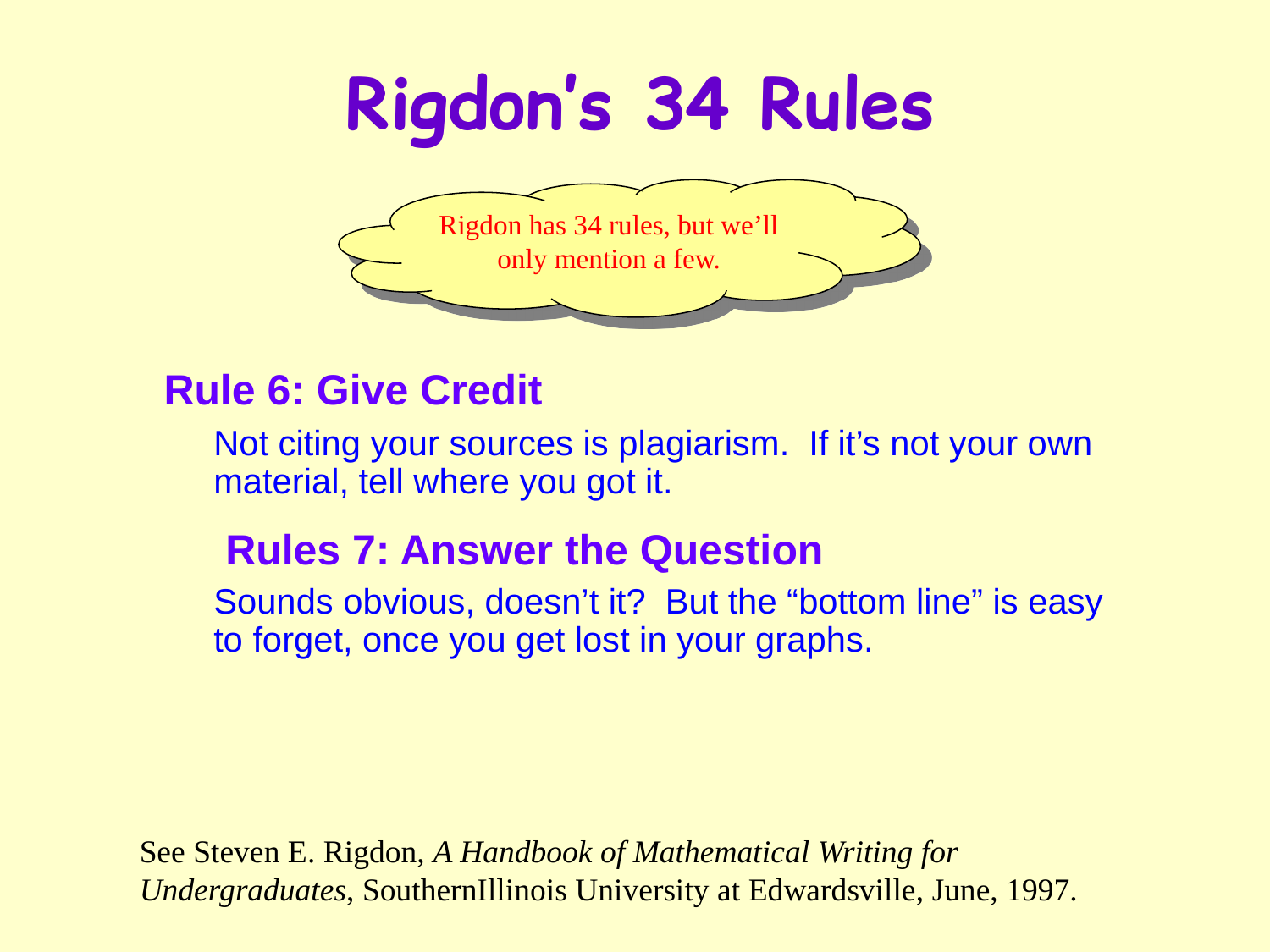

# Rigdon’s 34 Rules
Rigdon has 34 rules, but we’ll only mention a few.

 Rule 6: Give Credit
Not citing your sources is plagiarism.  If it’s not your own material, tell where you got it.
 Rules 7: Answer the Question
Sounds obvious, doesn’t it?  But the “bottom line” is easy to forget, once you get lost in your graphs.
See Steven E. Rigdon, A Handbook of Mathematical Writing for Undergraduates, SouthernIllinois University at Edwardsville, June, 1997.